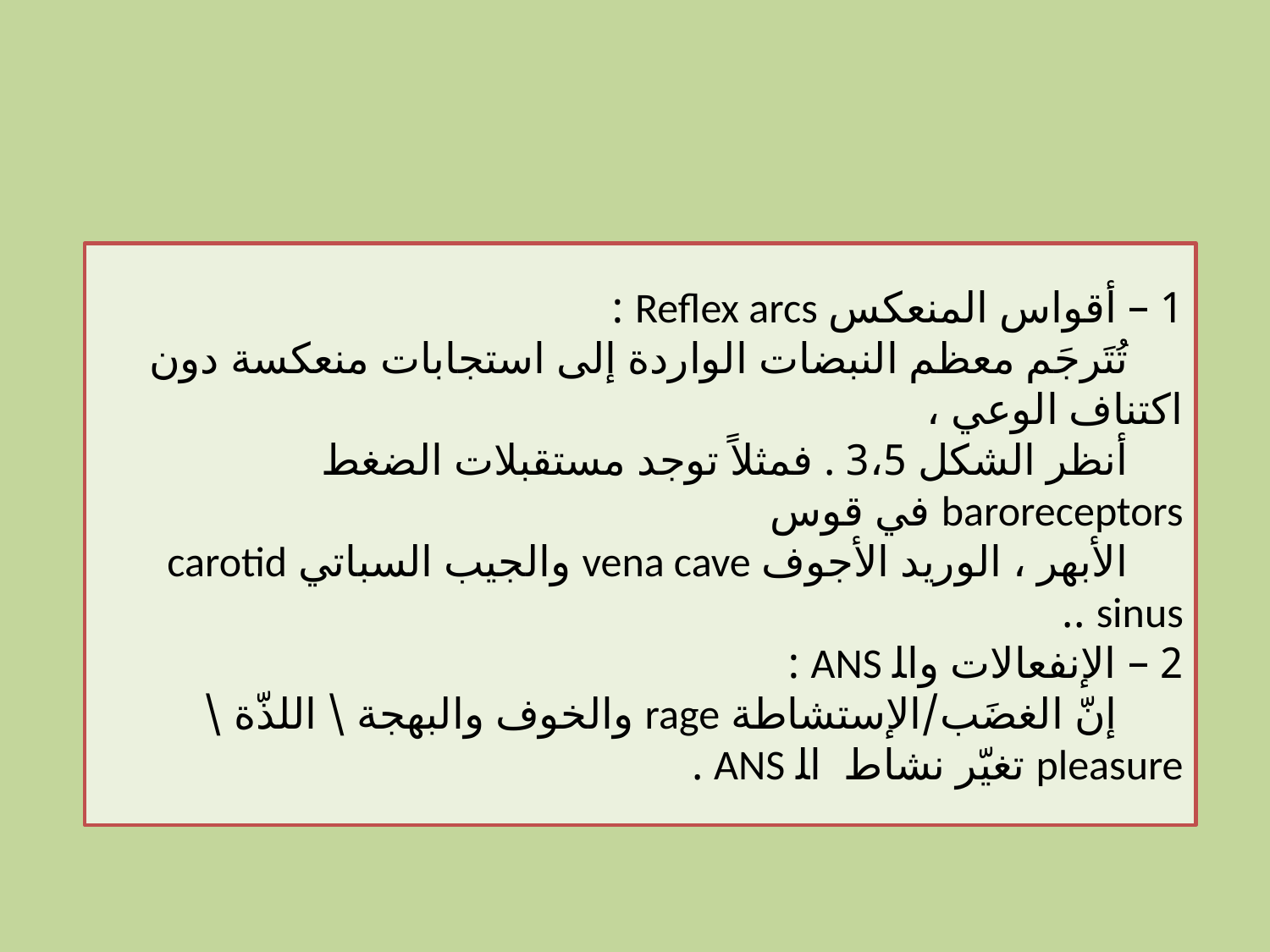

#

1 – أقواس المنعكس Reflex arcs :
     تُتَرجَم معظم النبضات الواردة إلى استجابات منعكسة دون اكتناف الوعي ،
     أنظر الشكل 3،5 . فمثلاً توجد مستقبلات الضغط baroreceptors في قوس
     الأبهر ، الوريد الأجوف vena cave والجيب السباتي carotid sinus ..
2 – الإنفعالات واﻠ ANS :
      إنّ الغضَب/الإستشاطة rage والخوف والبهجة \ اللذّة \  pleasure تغيّر نشاط  اﻠ ANS .